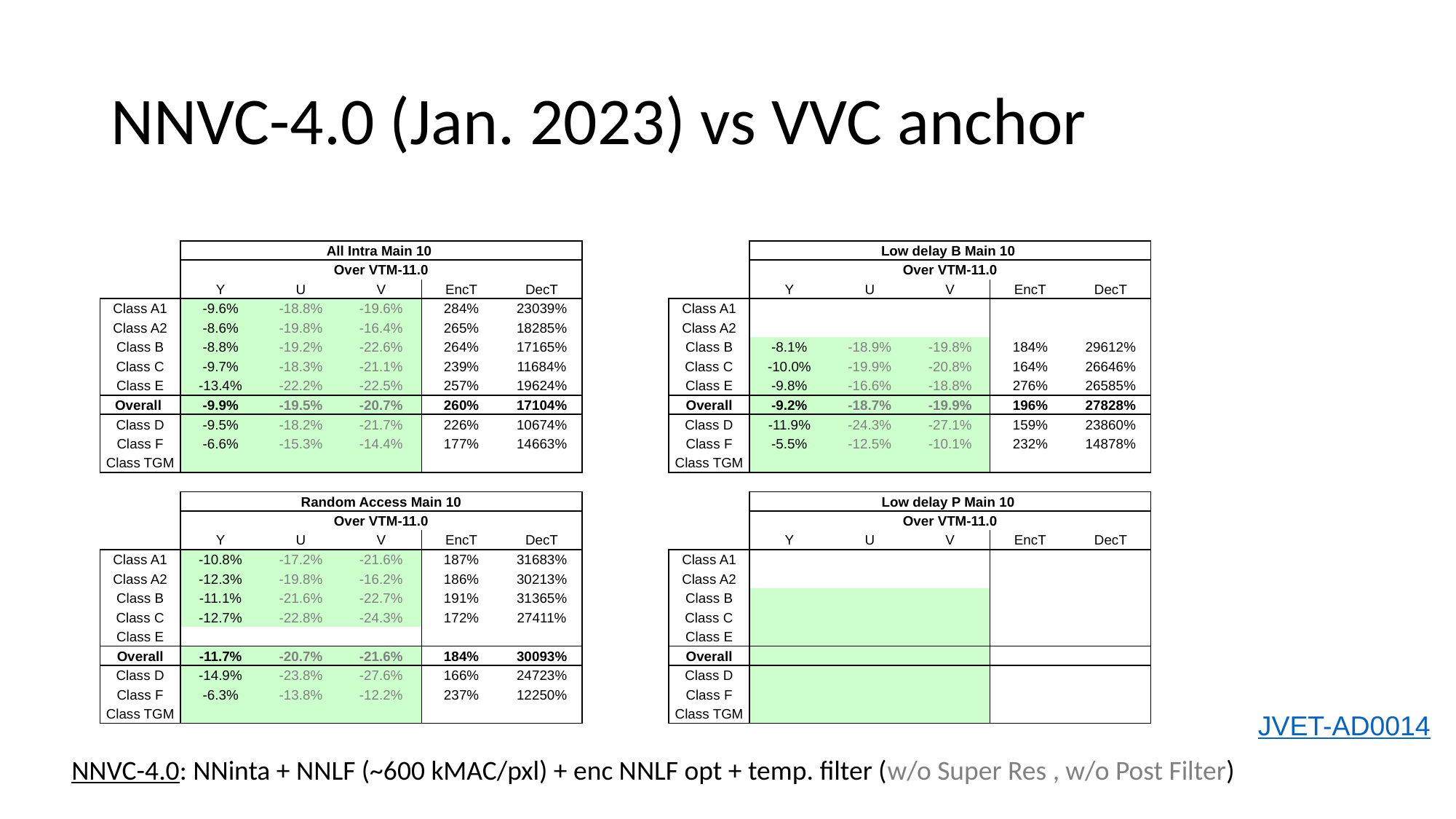

# NNVC-4.0 (Jan. 2023) vs VVC anchor
|  | Low delay B Main 10 |  |  |  |  |
| --- | --- | --- | --- | --- | --- |
|  | Over VTM-11.0 |  |  |  |  |
|  | Y | U | V | EncT | DecT |
| Class A1 |  |  |  |  |  |
| Class A2 |  |  |  |  |  |
| Class B | -8.1% | -18.9% | -19.8% | 184% | 29612% |
| Class C | -10.0% | -19.9% | -20.8% | 164% | 26646% |
| Class E | -9.8% | -16.6% | -18.8% | 276% | 26585% |
| Overall | -9.2% | -18.7% | -19.9% | 196% | 27828% |
| Class D | -11.9% | -24.3% | -27.1% | 159% | 23860% |
| Class F | -5.5% | -12.5% | -10.1% | 232% | 14878% |
| Class TGM |  |  |  |  |  |
|  |  |  |  |  |  |
|  | Low delay P Main 10 |  |  |  |  |
|  | Over VTM-11.0 |  |  |  |  |
|  | Y | U | V | EncT | DecT |
| Class A1 |  |  |  |  |  |
| Class A2 |  |  |  |  |  |
| Class B |  |  |  |  |  |
| Class C |  |  |  |  |  |
| Class E |  |  |  |  |  |
| Overall |  |  |  |  |  |
| Class D |  |  |  |  |  |
| Class F |  |  |  |  |  |
| Class TGM |  |  |  |  |  |
|  | All Intra Main 10 |  |  |  |  |
| --- | --- | --- | --- | --- | --- |
|  | Over VTM-11.0 |  |  |  |  |
|  | Y | U | V | EncT | DecT |
| Class A1 | -9.6% | -18.8% | -19.6% | 284% | 23039% |
| Class A2 | -8.6% | -19.8% | -16.4% | 265% | 18285% |
| Class B | -8.8% | -19.2% | -22.6% | 264% | 17165% |
| Class C | -9.7% | -18.3% | -21.1% | 239% | 11684% |
| Class E | -13.4% | -22.2% | -22.5% | 257% | 19624% |
| Overall | -9.9% | -19.5% | -20.7% | 260% | 17104% |
| Class D | -9.5% | -18.2% | -21.7% | 226% | 10674% |
| Class F | -6.6% | -15.3% | -14.4% | 177% | 14663% |
| Class TGM |  |  |  |  |  |
|  |  |  |  |  |  |
|  | Random Access Main 10 |  |  |  |  |
|  | Over VTM-11.0 |  |  |  |  |
|  | Y | U | V | EncT | DecT |
| Class A1 | -10.8% | -17.2% | -21.6% | 187% | 31683% |
| Class A2 | -12.3% | -19.8% | -16.2% | 186% | 30213% |
| Class B | -11.1% | -21.6% | -22.7% | 191% | 31365% |
| Class C | -12.7% | -22.8% | -24.3% | 172% | 27411% |
| Class E |  |  |  |  |  |
| Overall | -11.7% | -20.7% | -21.6% | 184% | 30093% |
| Class D | -14.9% | -23.8% | -27.6% | 166% | 24723% |
| Class F | -6.3% | -13.8% | -12.2% | 237% | 12250% |
| Class TGM |  |  |  |  |  |
JVET-AD0014
NNVC-4.0: NNinta + NNLF (~600 kMAC/pxl) + enc NNLF opt + temp. filter (w/o Super Res , w/o Post Filter)